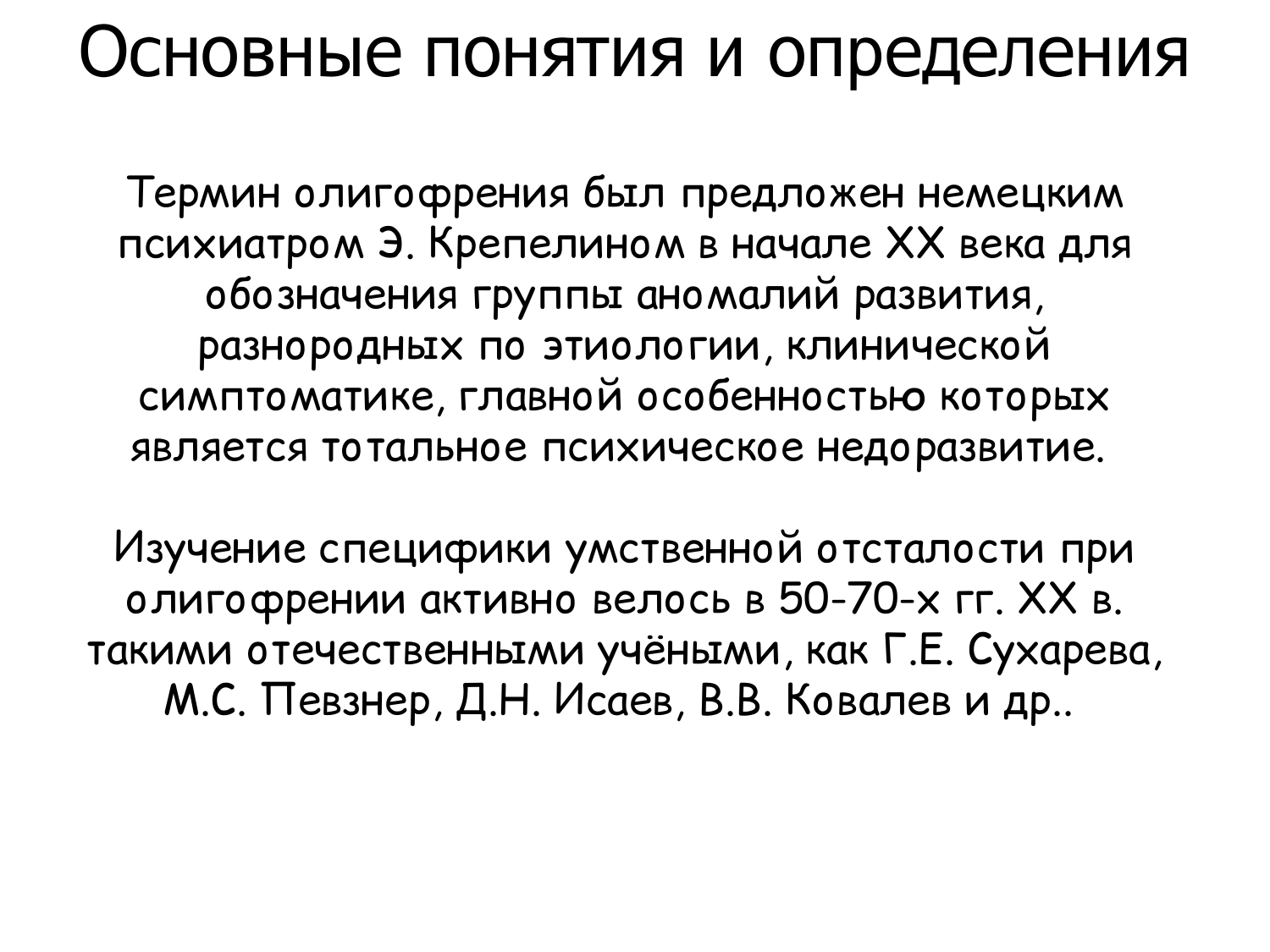

Основные понятия и определения
Термин олигофрения был предложен немецким психиатром Э. Крепелином в начале ХХ века для обозначения группы аномалий развития, разнородных по этиологии, клинической симптоматике, главной особенностью которых является тотальное психическое недоразвитие.

Изучение специфики умственной отсталости при олигофрении активно велось в 50-70-х гг. ХХ в. такими отечественными учёными, как Г.Е. Сухарева, М.С. Певзнер, Д.Н. Исаев, В.В. Ковалев и др..